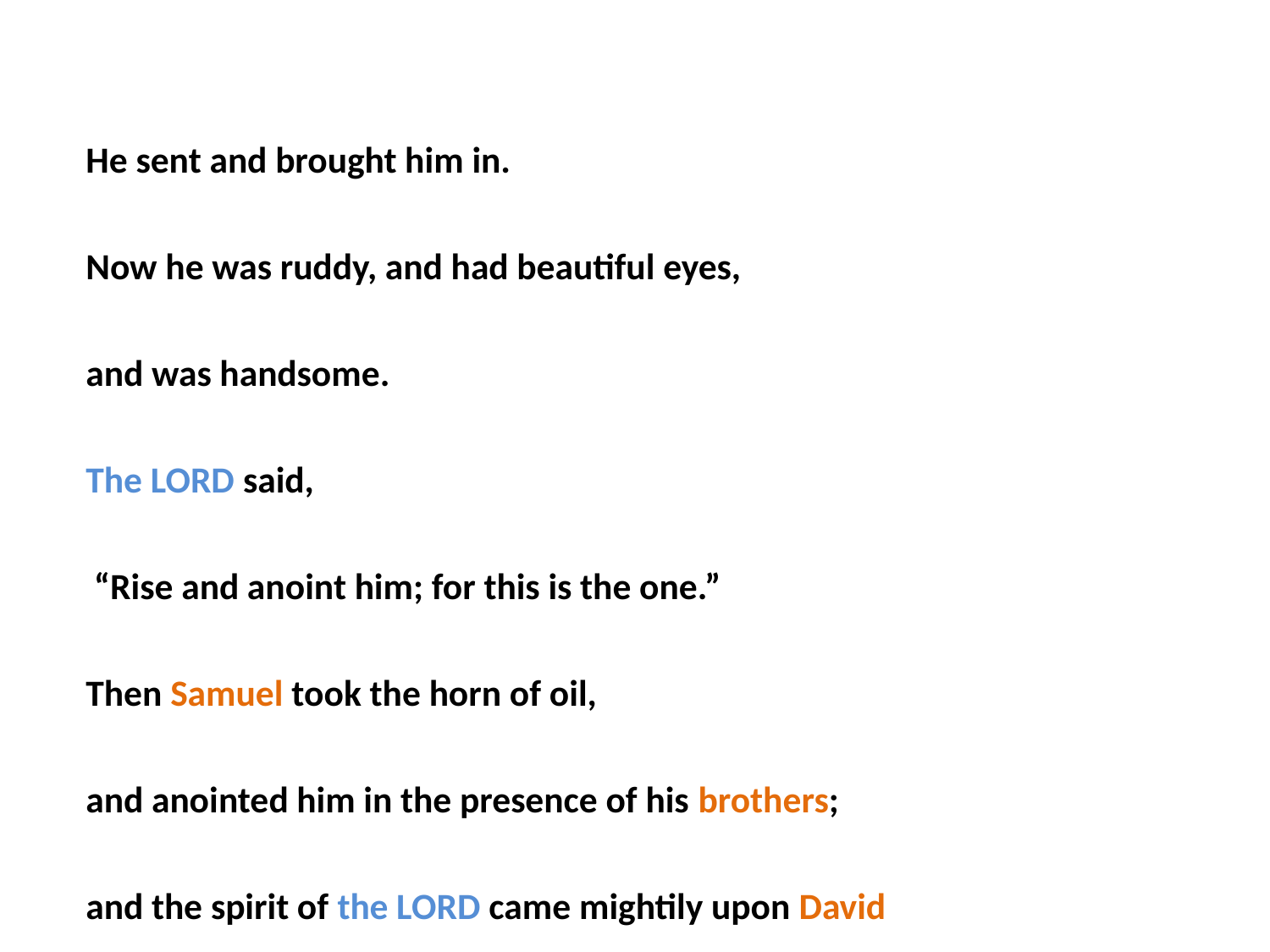

He sent and brought him in.
Now he was ruddy, and had beautiful eyes,
and was handsome.
The LORD said,
 “Rise and anoint him; for this is the one.”
Then Samuel took the horn of oil,
and anointed him in the presence of his brothers;
and the spirit of the LORD came mightily upon David
from that day forward.
Samuel then set out and went to Ramah.